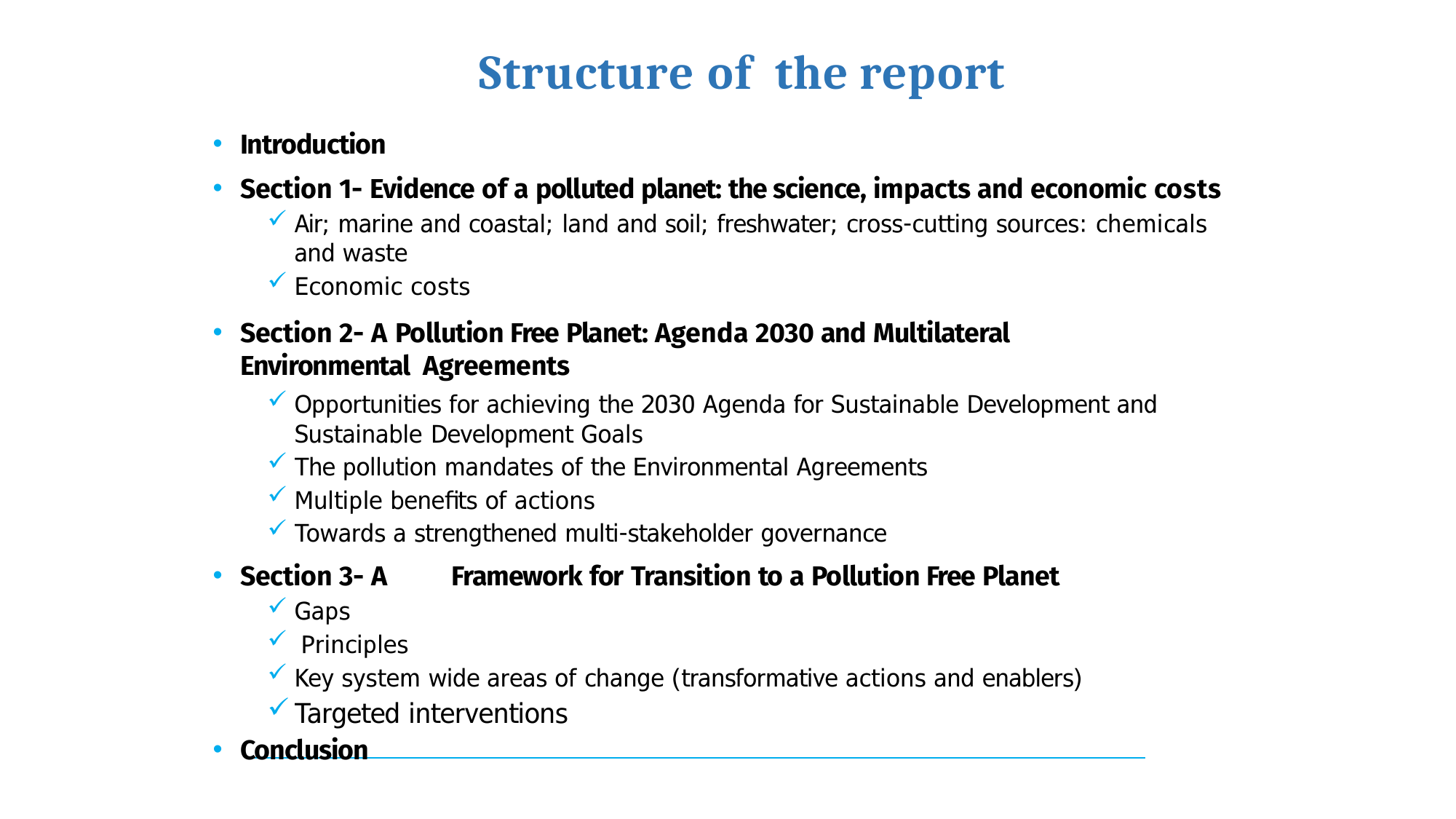

# Structure of  the report
Introduction
Section 1- Evidence of a polluted planet: the science, impacts and economic costs
Air; marine and coastal; land and soil; freshwater; cross-cutting sources: chemicals and waste
Economic costs
Section 2- A Pollution Free Planet: Agenda 2030 and Multilateral Environmental  Agreements
Opportunities for achieving the 2030 Agenda for Sustainable Development and Sustainable Development Goals
The pollution mandates of the Environmental Agreements
Multiple benefits of actions
Towards a strengthened multi-stakeholder governance
Section 3- A	Framework for Transition to a Pollution Free Planet
Gaps
Principles
Key system wide areas of change (transformative actions and enablers)
Targeted interventions
Conclusion